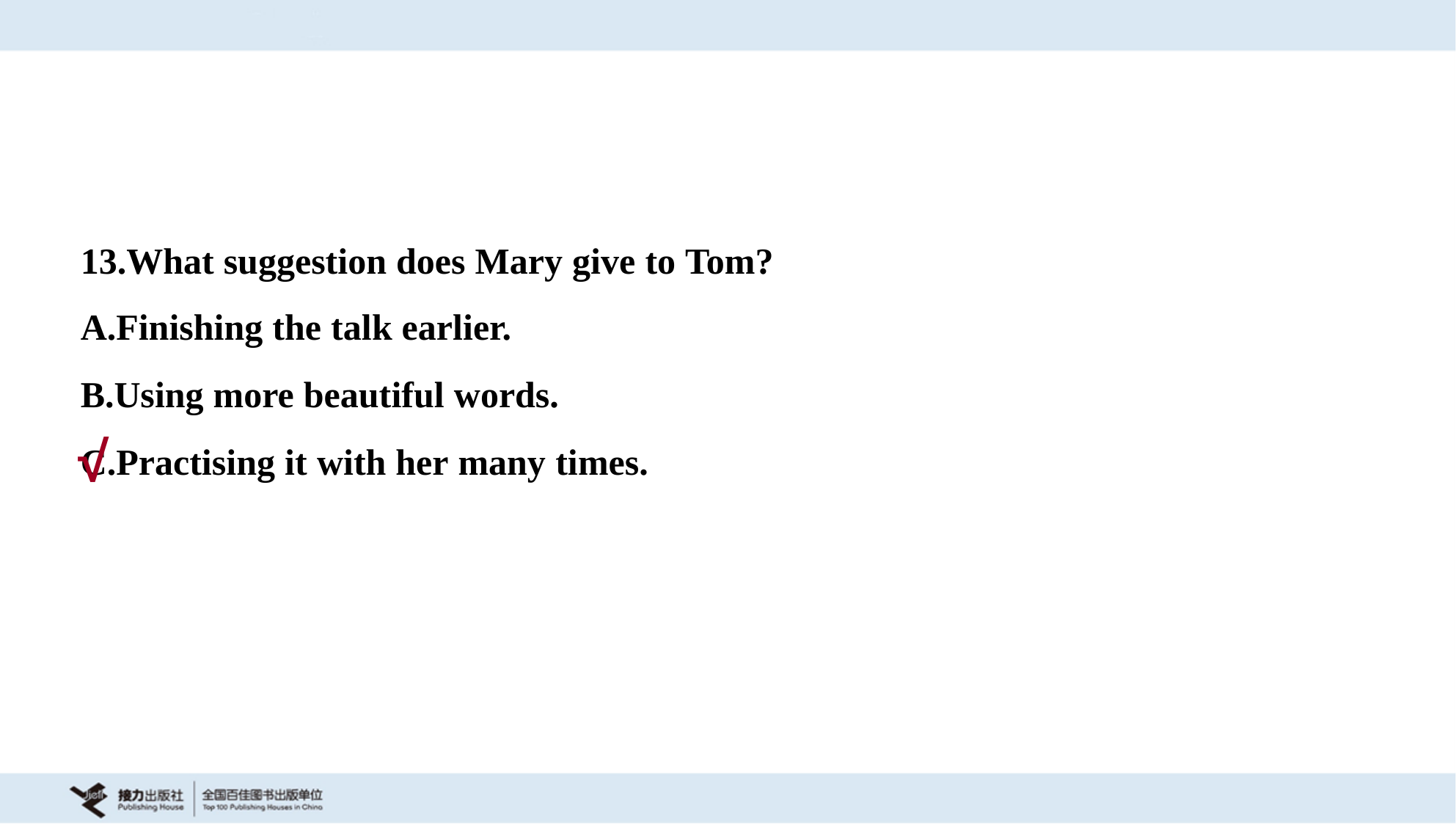

13.What suggestion does Mary give to Tom?
A.Finishing the talk earlier.
B.Using more beautiful words.
C.Practising it with her many times.
√